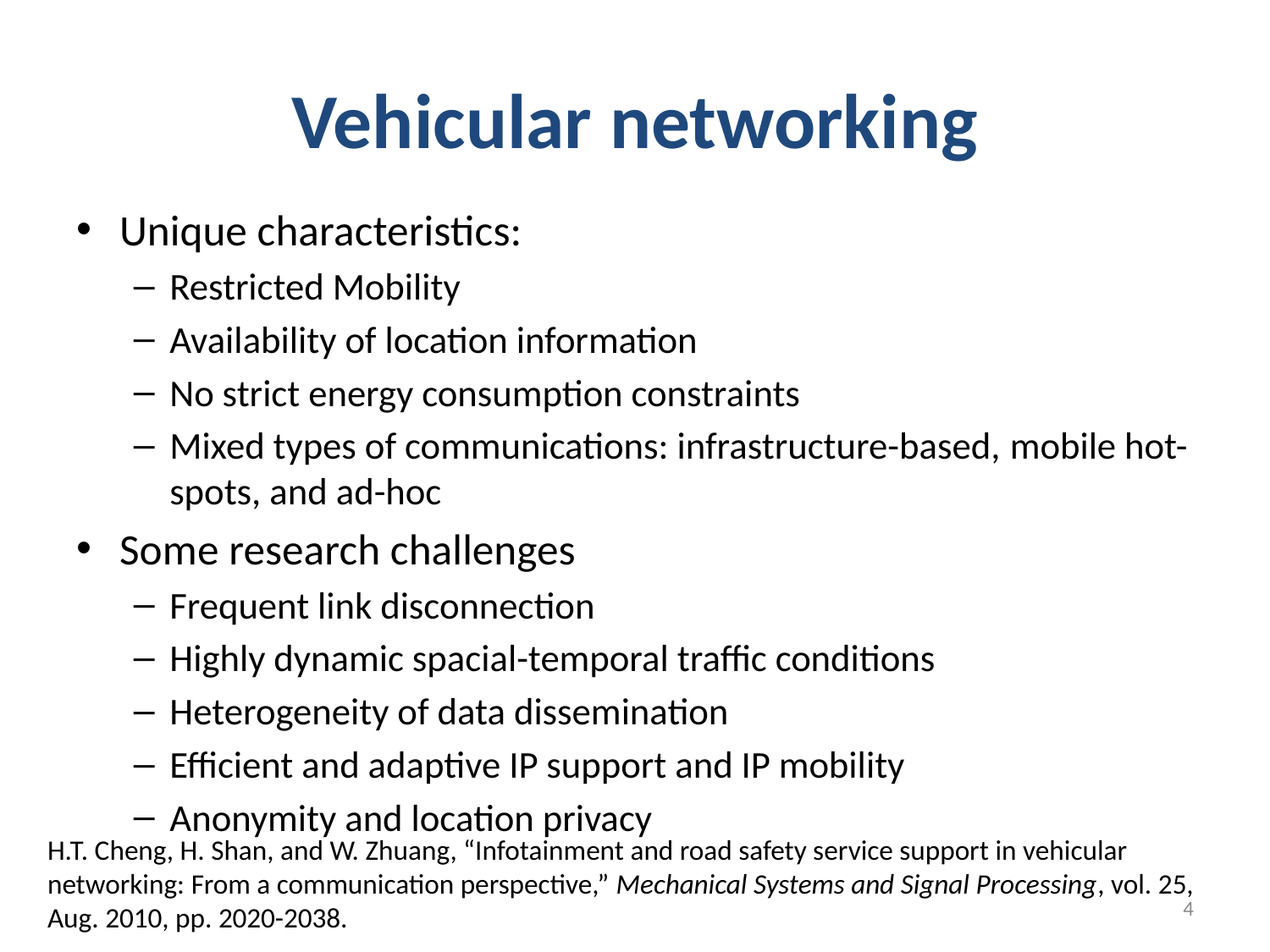

# Vehicular networking
Unique characteristics:
Restricted Mobility
Availability of location information
No strict energy consumption constraints
Mixed types of communications: infrastructure-based, mobile hot-spots, and ad-hoc
Some research challenges
Frequent link disconnection
Highly dynamic spacial-temporal traffic conditions
Heterogeneity of data dissemination
Efficient and adaptive IP support and IP mobility
Anonymity and location privacy

H.T. Cheng, H. Shan, and W. Zhuang, “Infotainment and road safety service support in vehicular networking: From a communication perspective,” Mechanical Systems and Signal Processing, vol. 25, Aug. 2010, pp. 2020-2038.
4